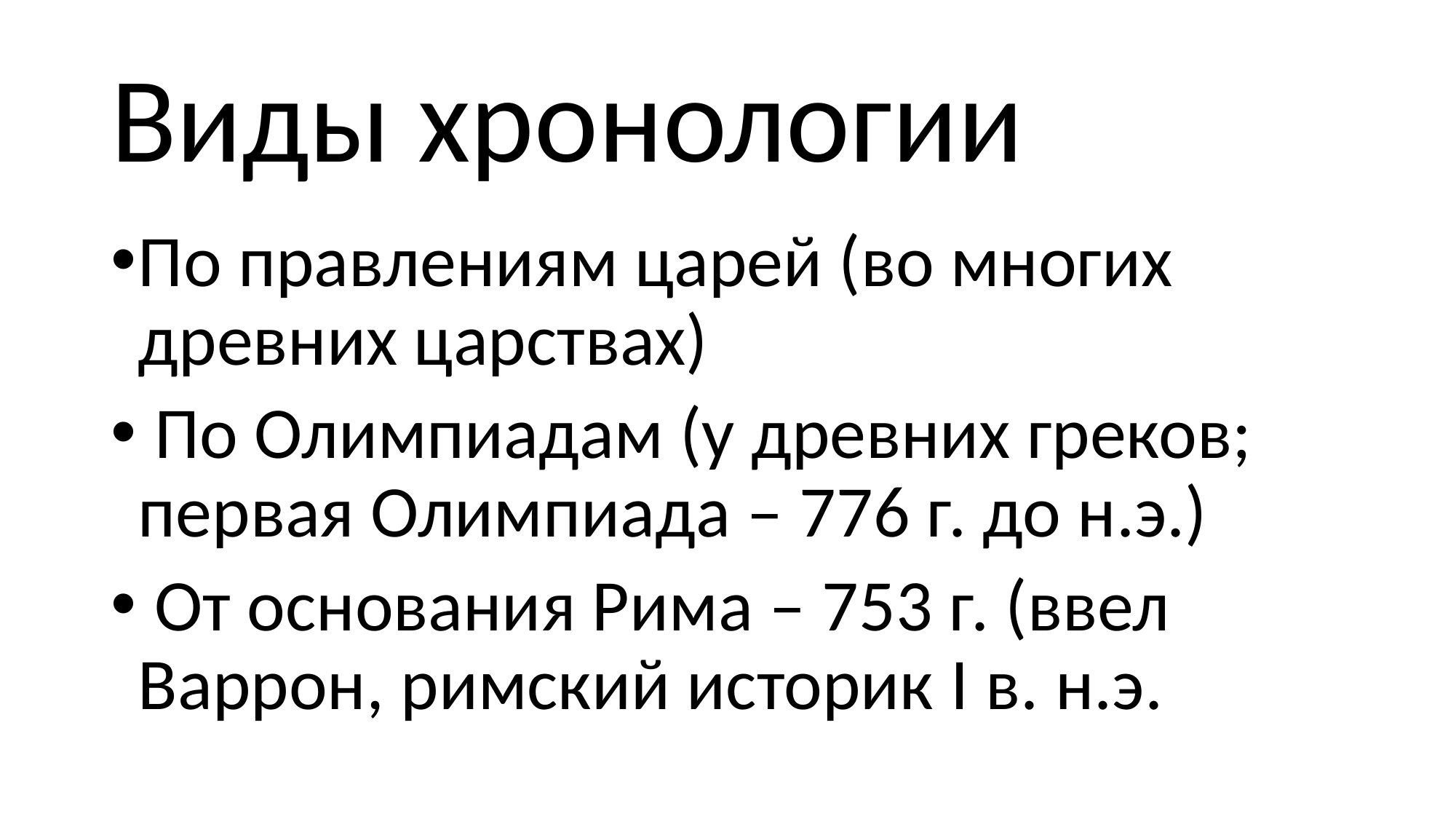

# Виды хронологии
По правлениям царей (во многих древних царствах)
 По Олимпиадам (у древних греков; первая Олимпиада – 776 г. до н.э.)
 От основания Рима – 753 г. (ввел Варрон, римский историк I в. н.э.